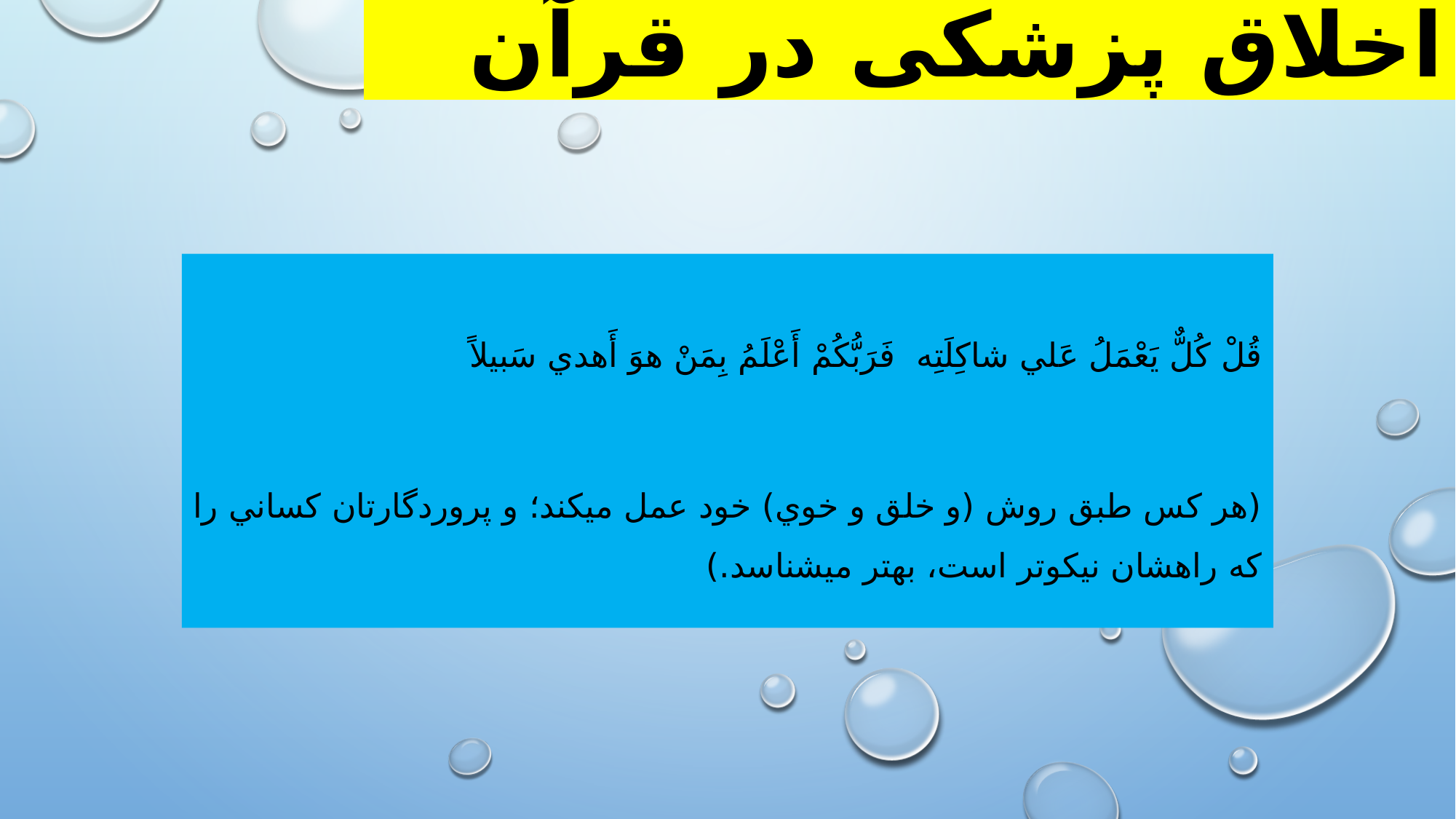

# اخلاق پزشکی در قرآن

قُلْ کُلٌّ یَعْمَلُ عَلي شاکِلَتِه  فَرَبُّکُمْ أَعْلَمُ بِمَنْ هوَ أَهدي سَبیلاً

(هر کس طبق روش (و خلق و خوي) خود عمل ميکند؛ و پروردگارتان کساني را که راهشان نیکوتر است، بهتر ميشناسد.)